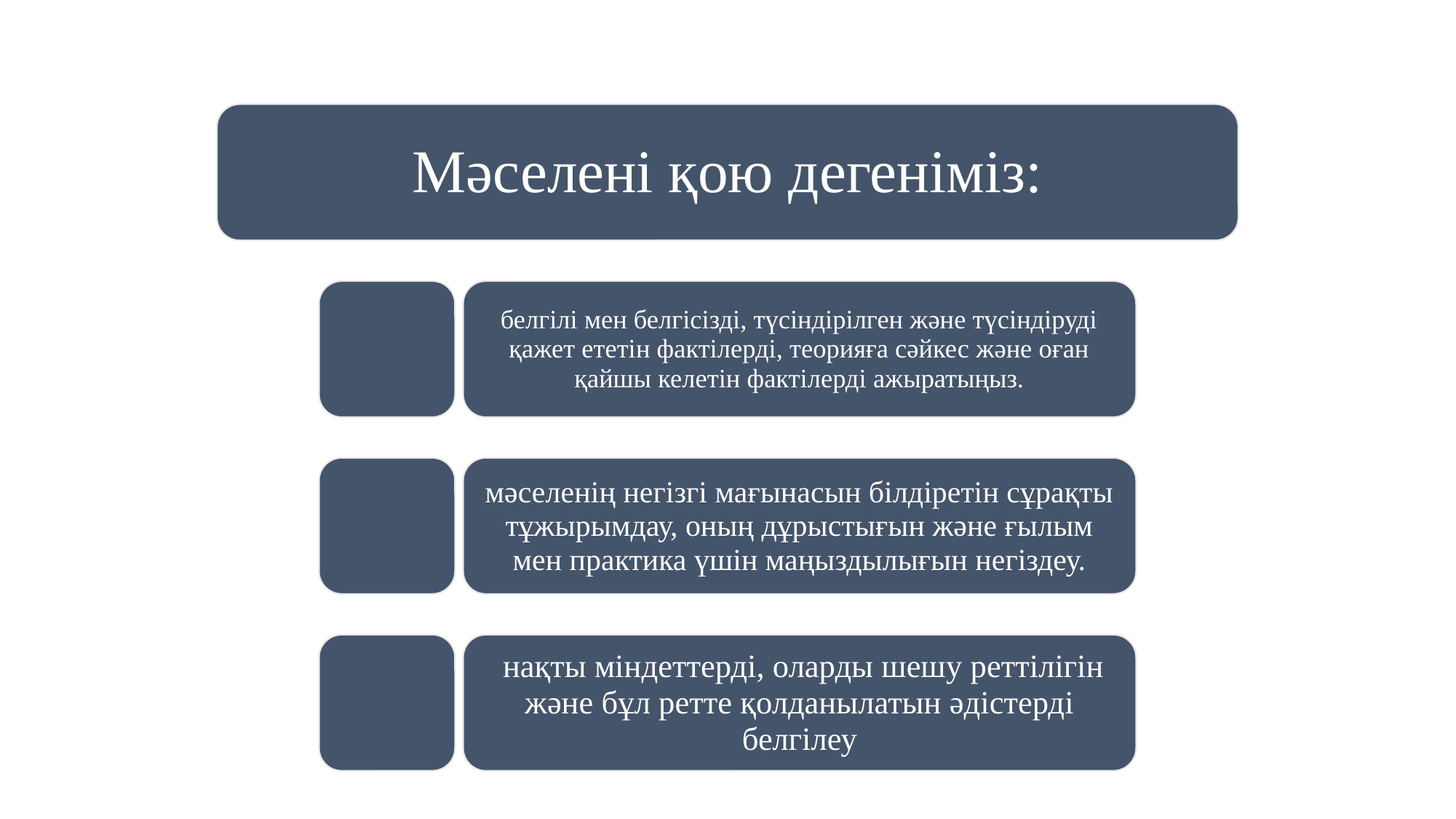

Мәселені қою дегеніміз:
белгілі мен белгісізді, түсіндірілген және түсіндіруді қажет ететін фактілерді, теорияға сәйкес және оған қайшы келетін фактілерді ажыратыңыз.
мәселенің негізгі мағынасын білдіретін сұрақты тұжырымдау, оның дұрыстығын және ғылым мен практика үшін маңыздылығын негіздеу.
 нақты міндеттерді, оларды шешу реттілігін және бұл ретте қолданылатын әдістерді белгілеу